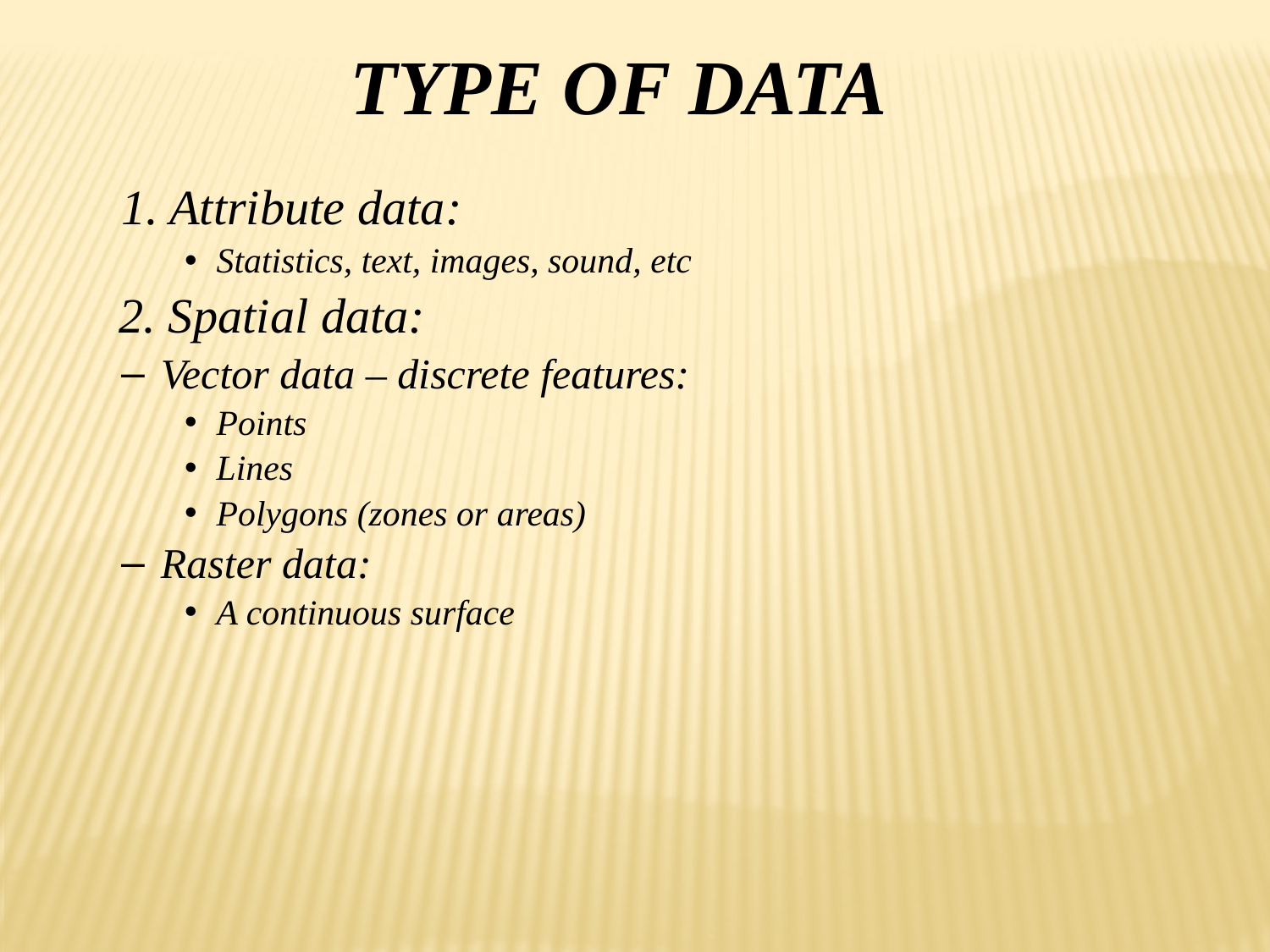

TYPE OF DATA
1. Attribute data:
Statistics, text, images, sound, etc
     2. Spatial data:
Vector data – discrete features:
Points
Lines
Polygons (zones or areas)
Raster data:
A continuous surface